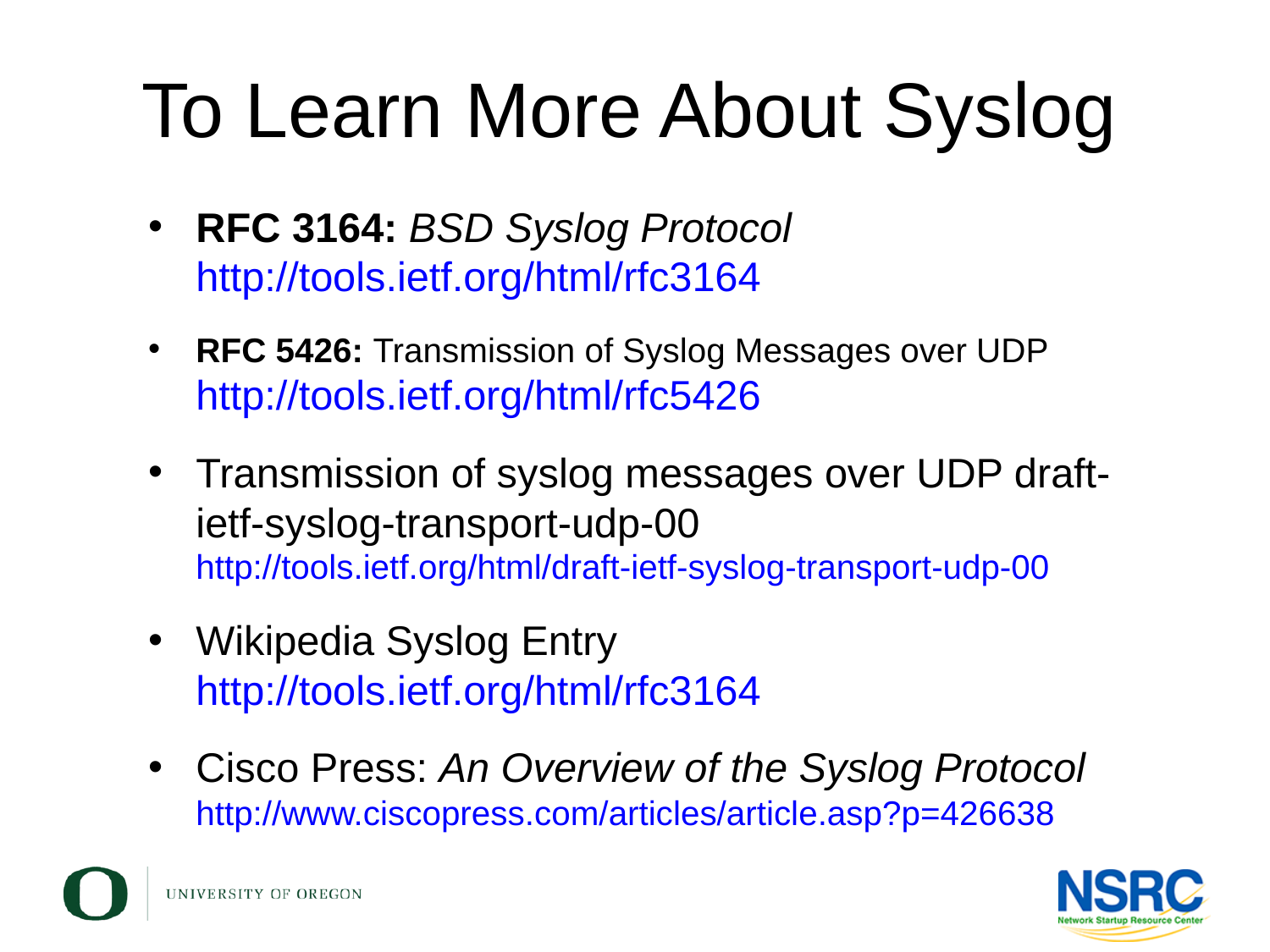

To Learn More About Syslog
RFC 3164: BSD Syslog Protocol
http://tools.ietf.org/html/rfc3164
RFC 5426: Transmission of Syslog Messages over UDP
http://tools.ietf.org/html/rfc5426
Transmission of syslog messages over UDP draft-ietf-syslog-transport-udp-00
http://tools.ietf.org/html/draft-ietf-syslog-transport-udp-00
Wikipedia Syslog Entry
http://tools.ietf.org/html/rfc3164
Cisco Press: An Overview of the Syslog Protocol
http://www.ciscopress.com/articles/article.asp?p=426638